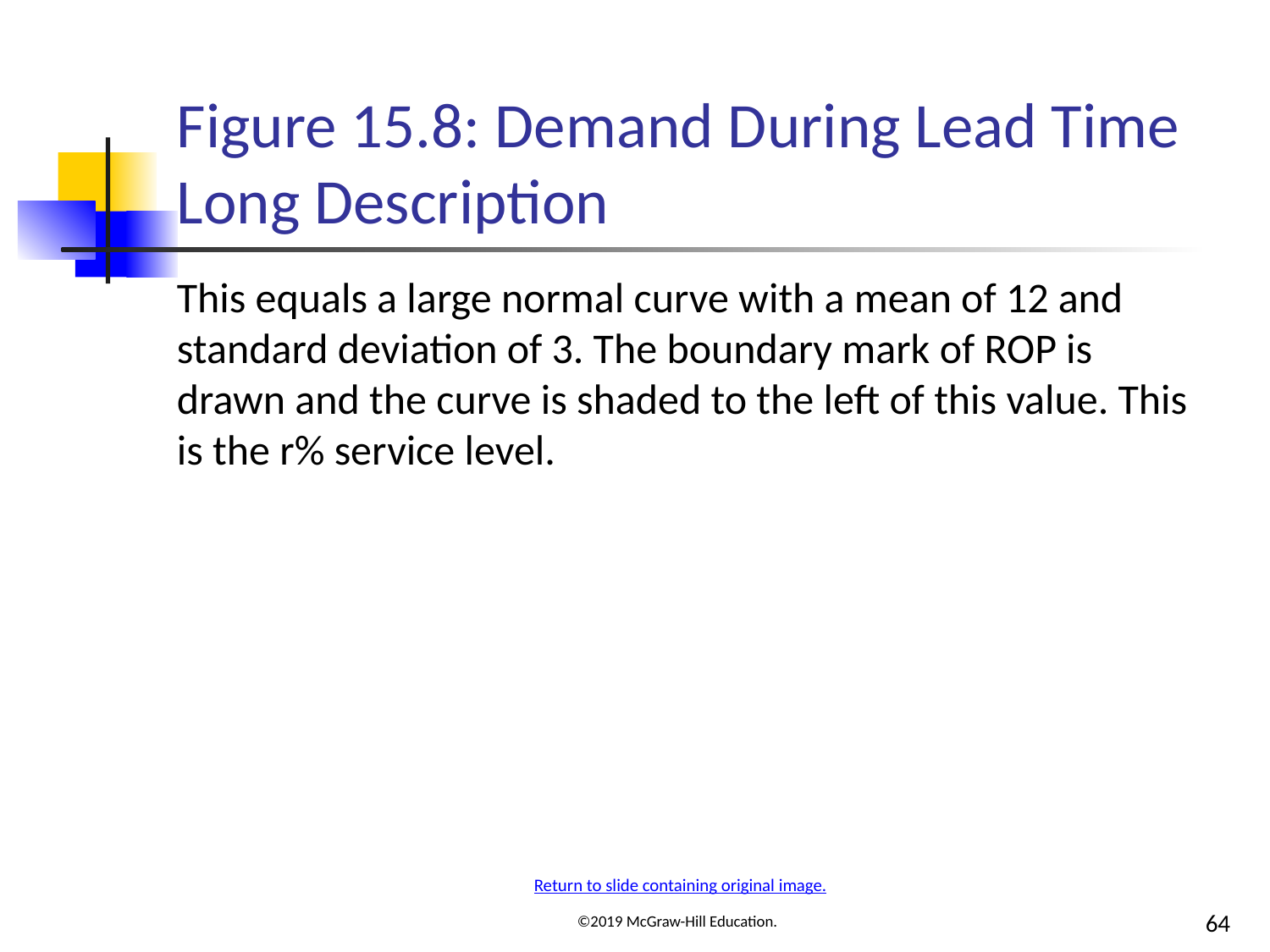

# Figure 15.8: Demand During Lead Time Long Description
This equals a large normal curve with a mean of 12 and standard deviation of 3. The boundary mark of ROP is drawn and the curve is shaded to the left of this value. This is the r% service level.
Return to slide containing original image.